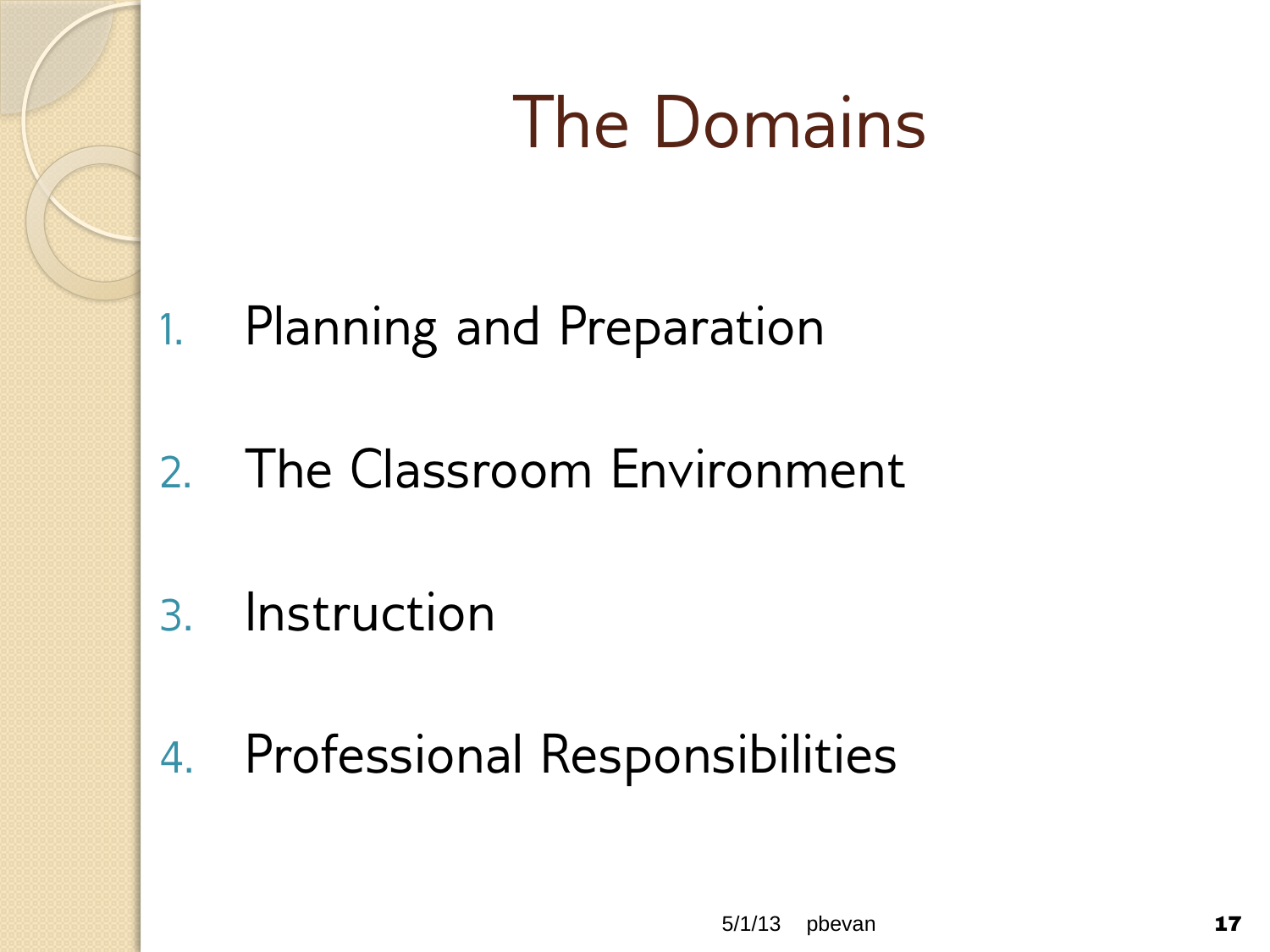

# The Domains

Planning and Preparation

The Classroom Environment

Instruction

Professional Responsibilities
5/1/13
pbevan
17